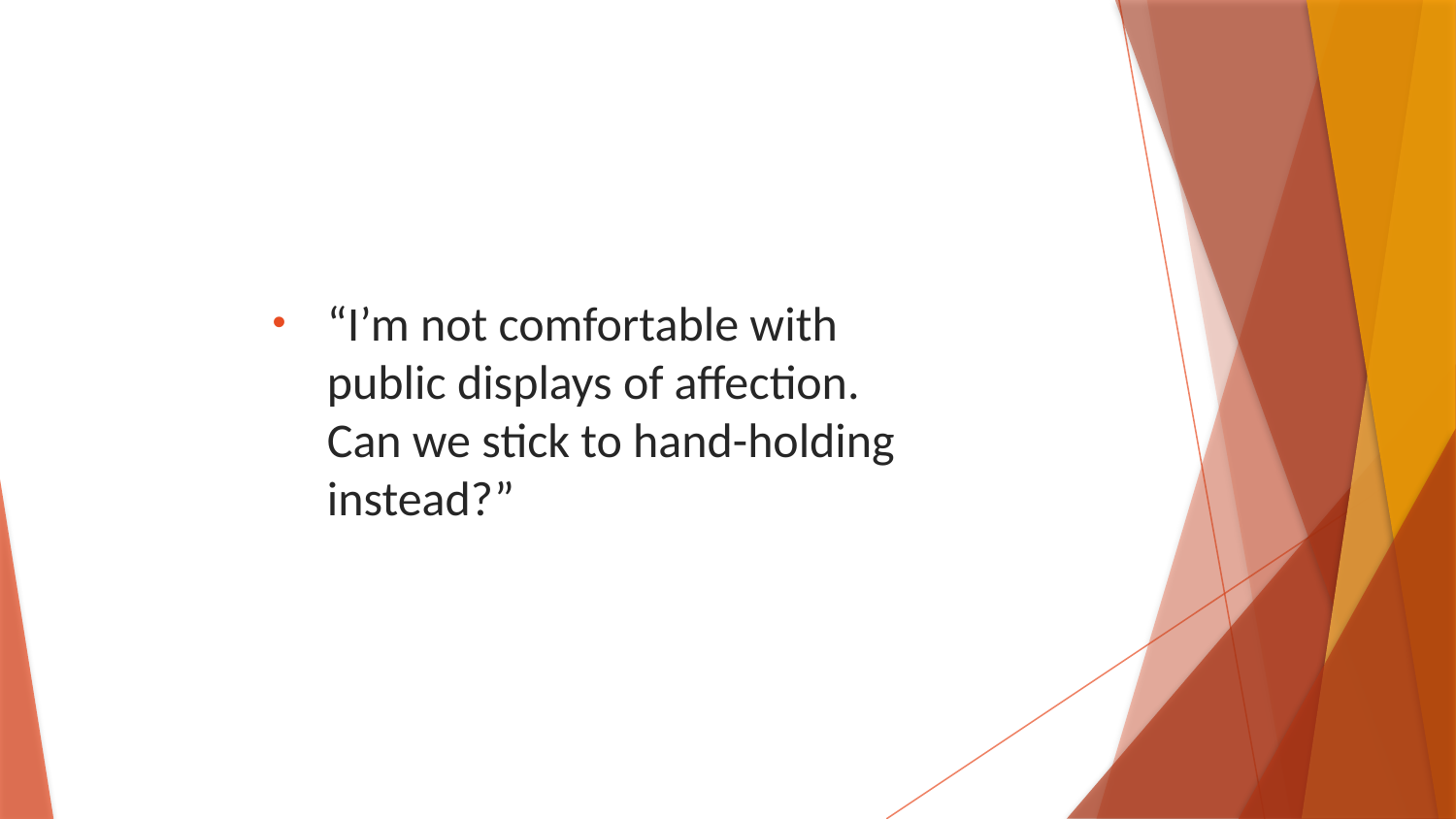

“I’m not comfortable with public displays of affection. Can we stick to hand-holding instead?”